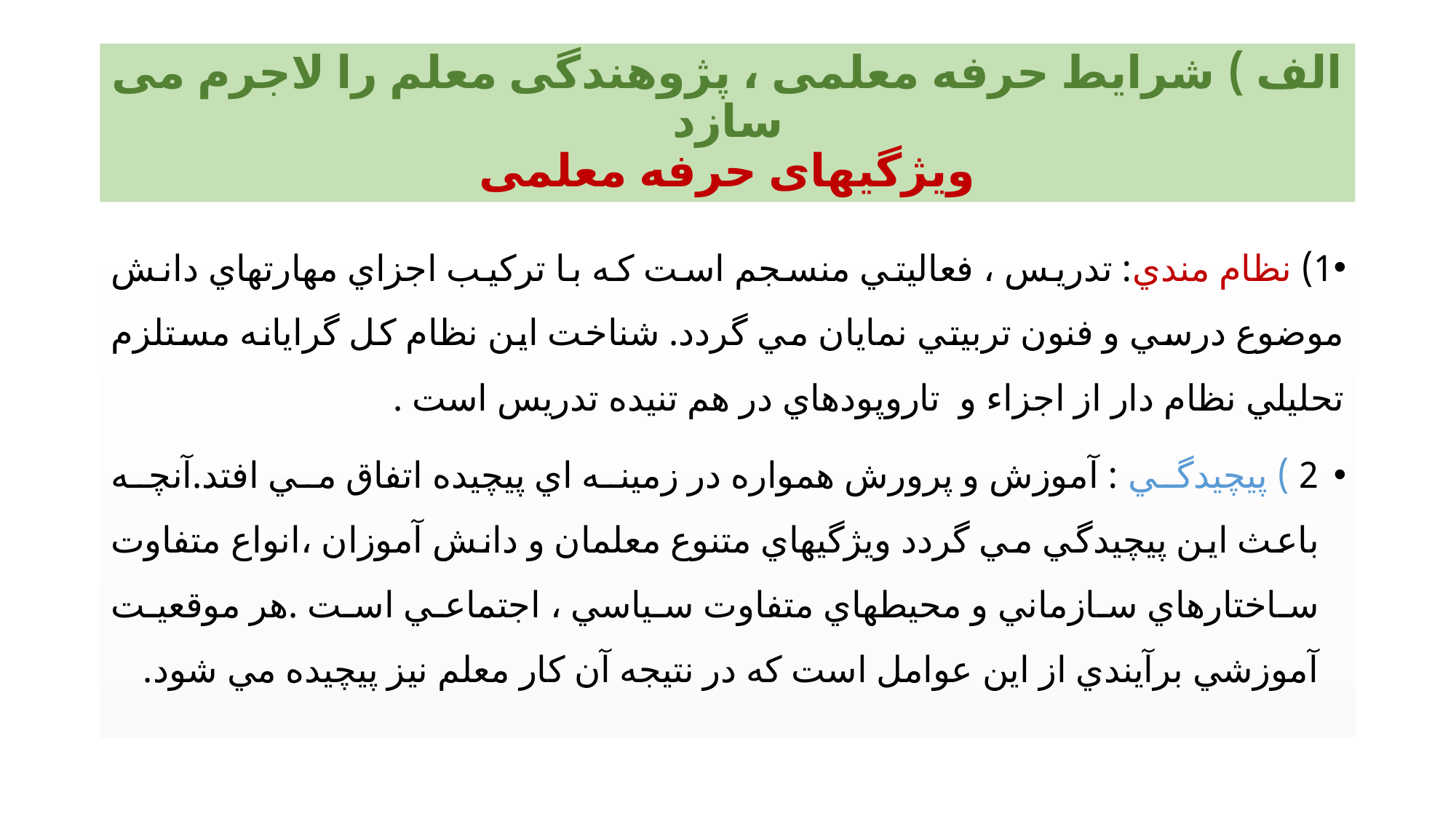

# الف ) شرایط حرفه معلمی ، پژوهندگی معلم را لاجرم می سازد ویژگیهای حرفه معلمی
1) نظام مندي: تدريس ، فعاليتي منسجم است كه با تركيب اجزاي مهارتهاي دانش موضوع درسي و فنون تربيتي نمايان مي گردد. شناخت اين نظام كل گرايانه مستلزم تحليلي نظام دار از اجزاء و  تاروپودهاي در هم تنيده تدريس است .
2 ) پيچيدگي : آموزش و پرورش همواره در زمينه اي پيچيده اتفاق مي افتد.آنچه باعث اين پيچيدگي مي گردد ويژگيهاي متنوع معلمان و دانش آموزان ،انواع متفاوت ساختارهاي سازماني و محيطهاي متفاوت سياسي ، اجتماعي است .هر موقعيت آموزشي برآيندي از اين عوامل است كه در نتيجه آن كار معلم نيز پيچيده مي شود.